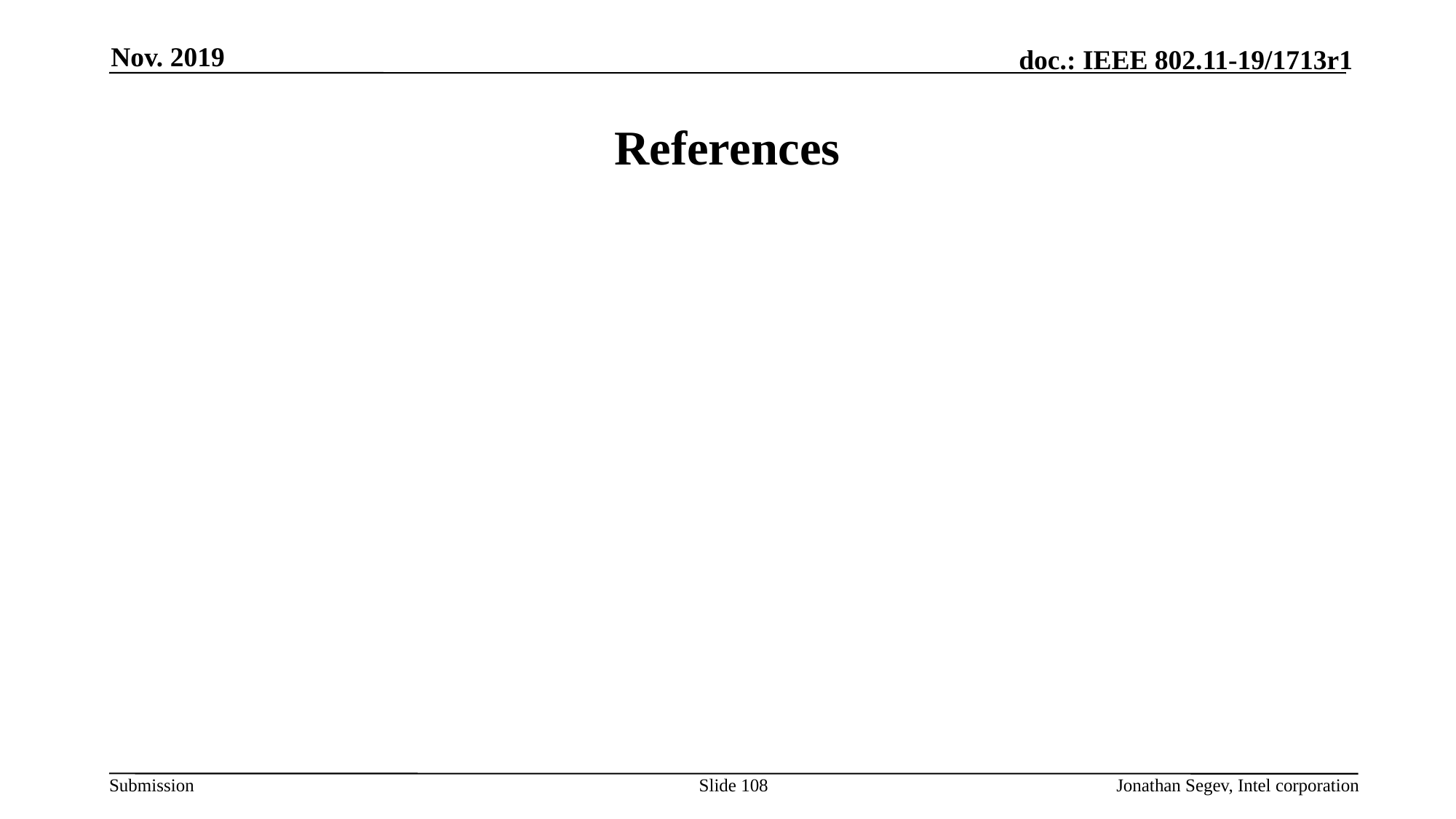

Nov. 2019
# References

Slide 108
Jonathan Segev, Intel corporation